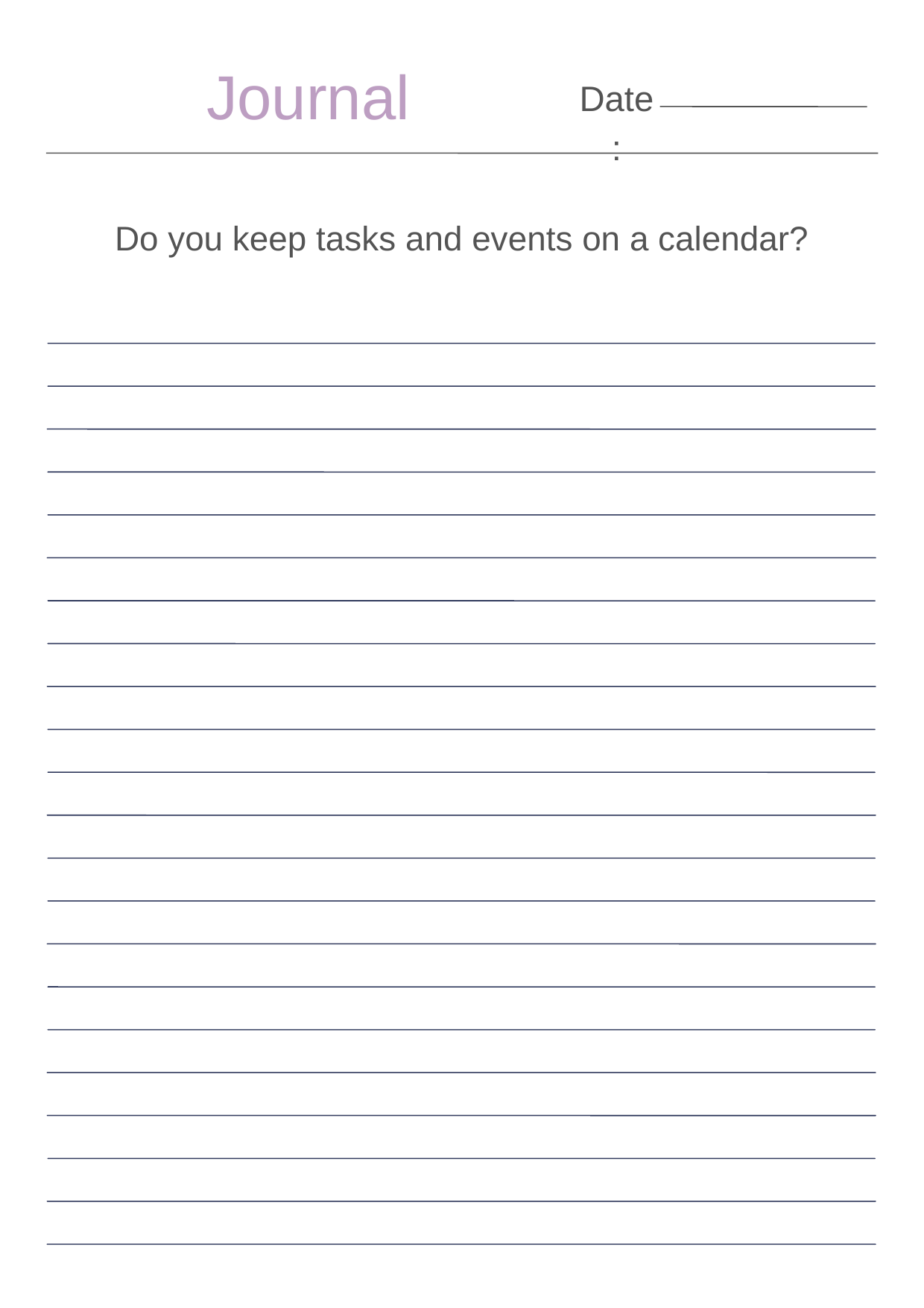

Journal
Date:

Do you keep tasks and events on a calendar?